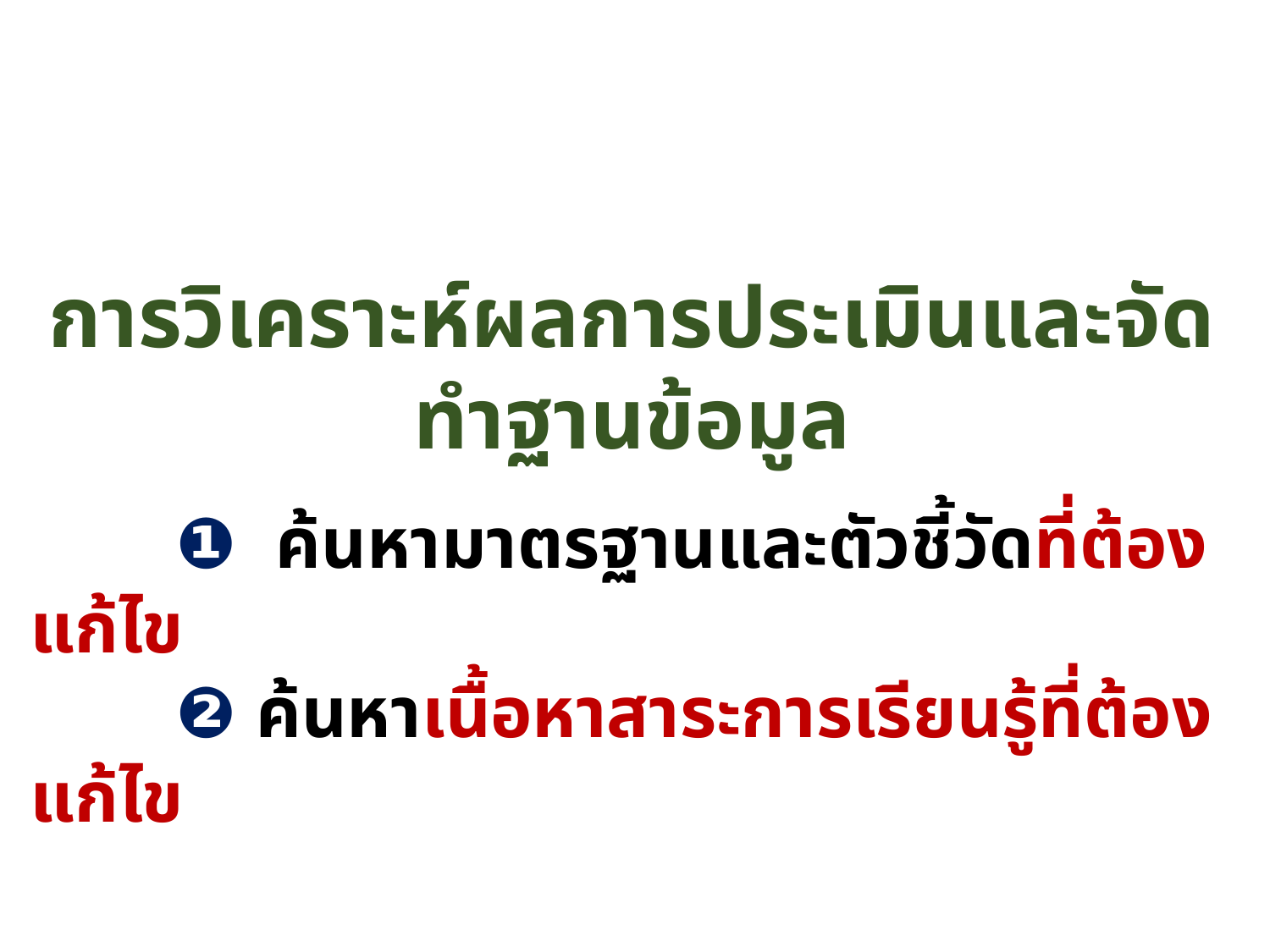

การวิเคราะห์ผลการประเมินและจัดทำฐานข้อมูล
	 ❶  ค้นหามาตรฐานและตัวชี้วัดที่ต้องแก้ไข
	 ❷ ค้นหาเนื้อหาสาระการเรียนรู้ที่ต้องแก้ไข